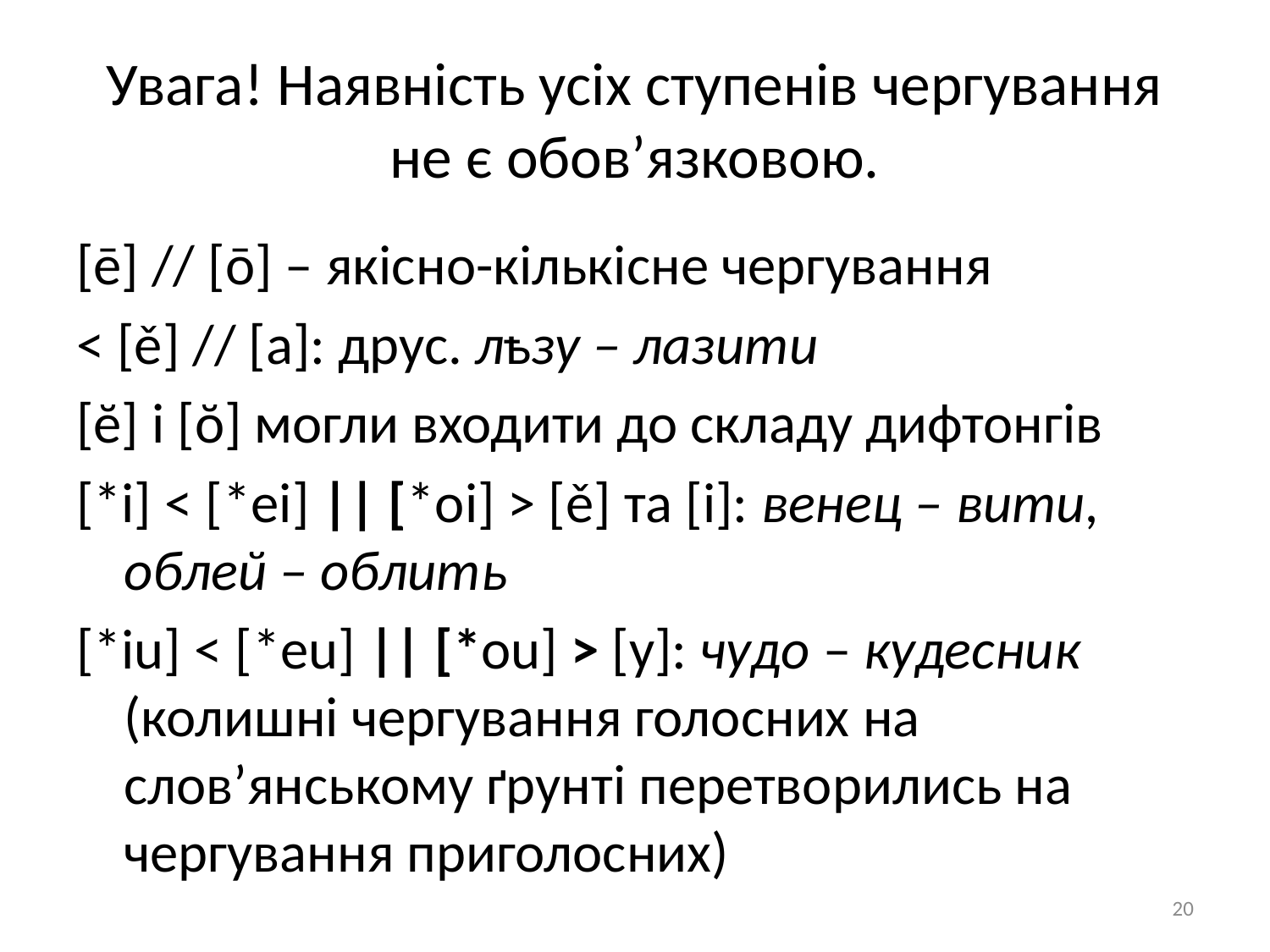

# Увага! Наявність усіх ступенів чергування не є обов’язковою.
[ē] // [ō] – якісно-кількісне чергування
< [ě] // [a]: друс. лҍзу – лазити
[ĕ] і [ŏ] могли входити до складу дифтонгів
[*i] < [*ei] || [*oi] > [ě] та [і]: венец – вити, облей – облить
[*іu] < [*eu] || [*ou] > [у]: чудо – кудесник (колишні чергування голосних на слов’янському ґрунті перетворились на чергування приголосних)
20